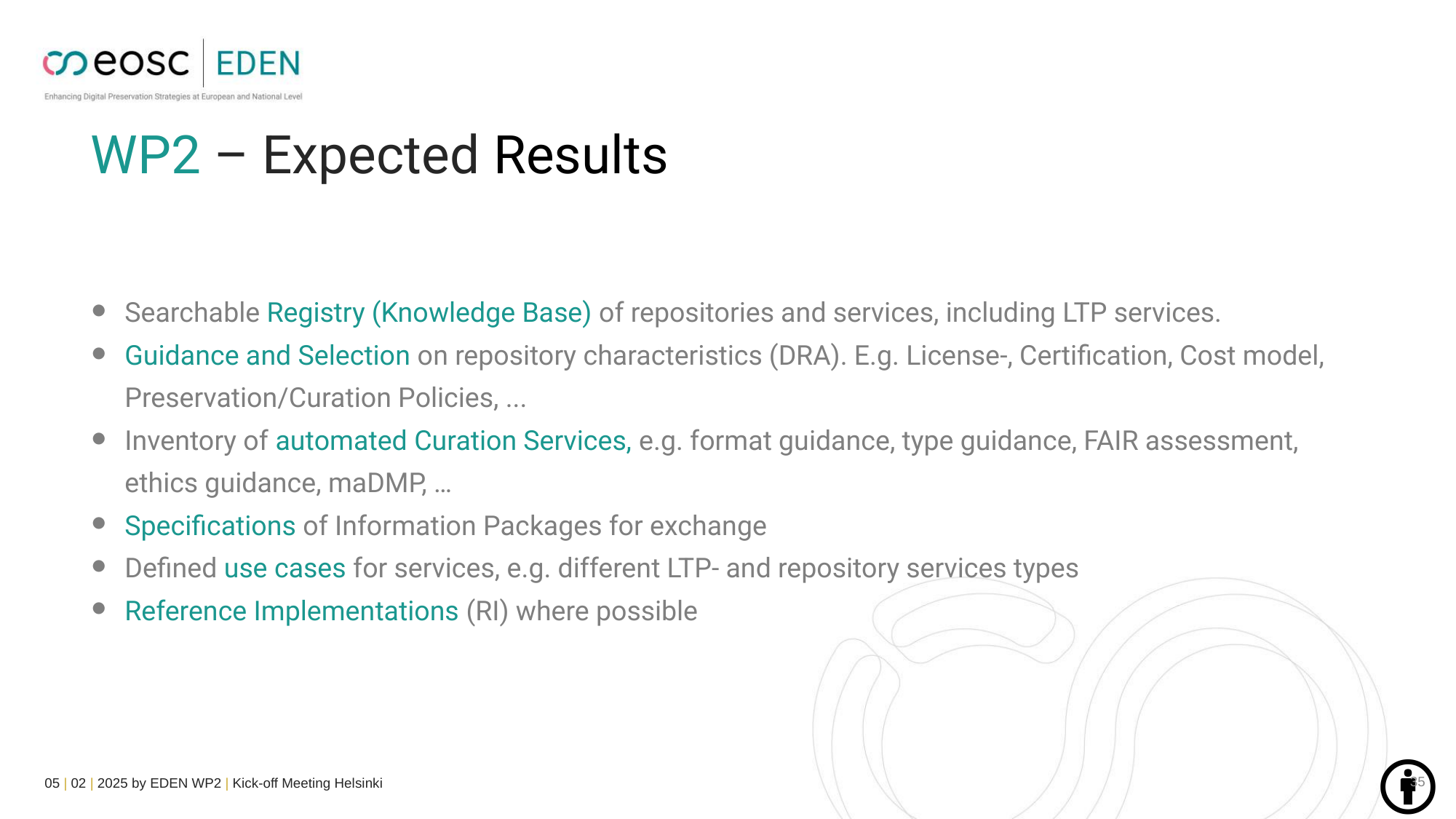

# WP2 – Expected Results

Searchable Registry (Knowledge Base) of repositories and services, including LTP services.
Guidance and Selection on repository characteristics (DRA). E.g. License-, Certification, Cost model, Preservation/Curation Policies, ...
Inventory of automated Curation Services, e.g. format guidance, type guidance, FAIR assessment, ethics guidance, maDMP, …
Specifications of Information Packages for exchange
Defined use cases for services, e.g. different LTP- and repository services types
Reference Implementations (RI) where possible
35